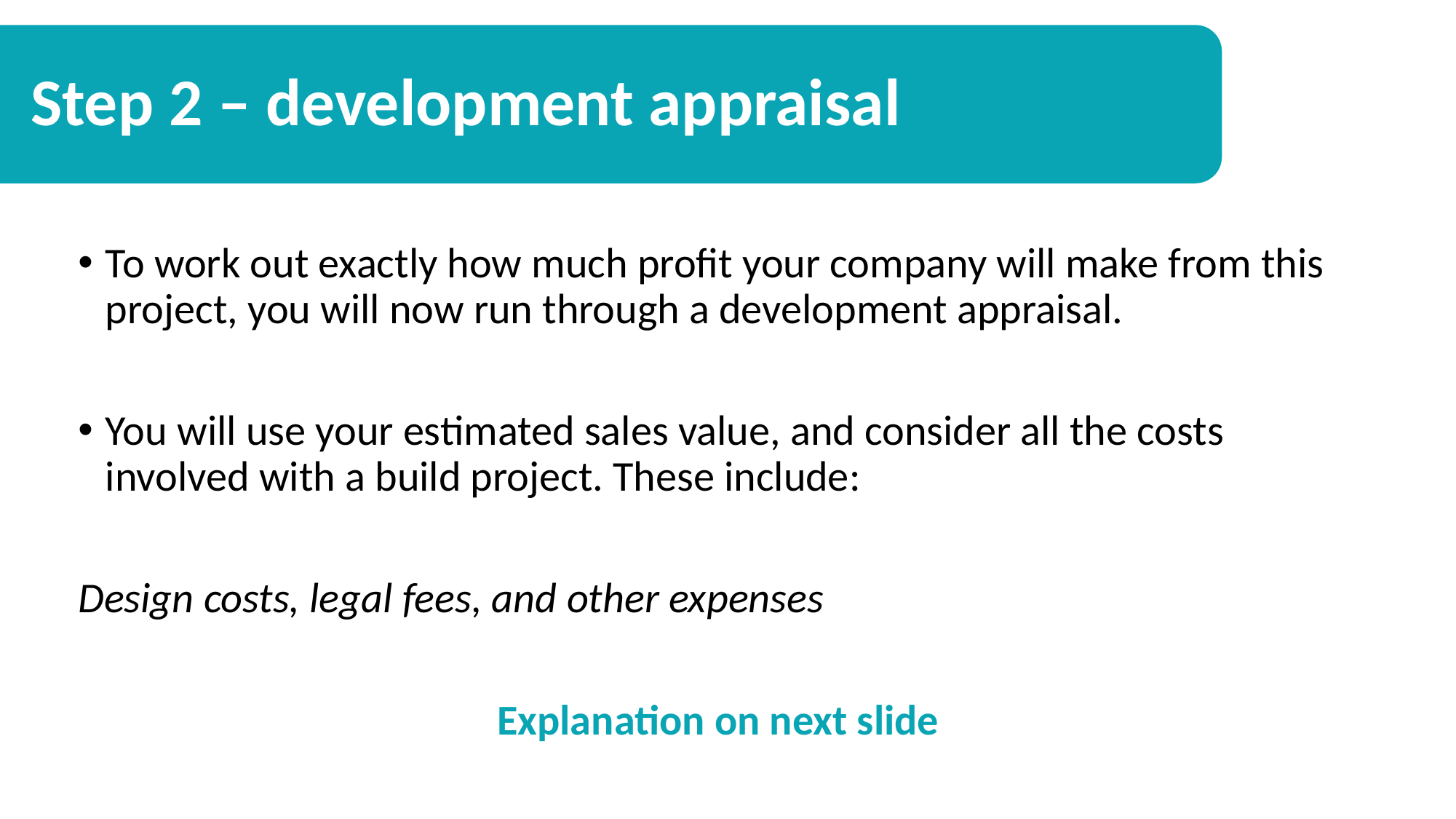

Step 2 – development appraisal
To work out exactly how much profit your company will make from this project, you will now run through a development appraisal.

You will use your estimated sales value, and consider all the costs involved with a build project. These include:

Design costs, legal fees, and other expenses

Explanation on next slide